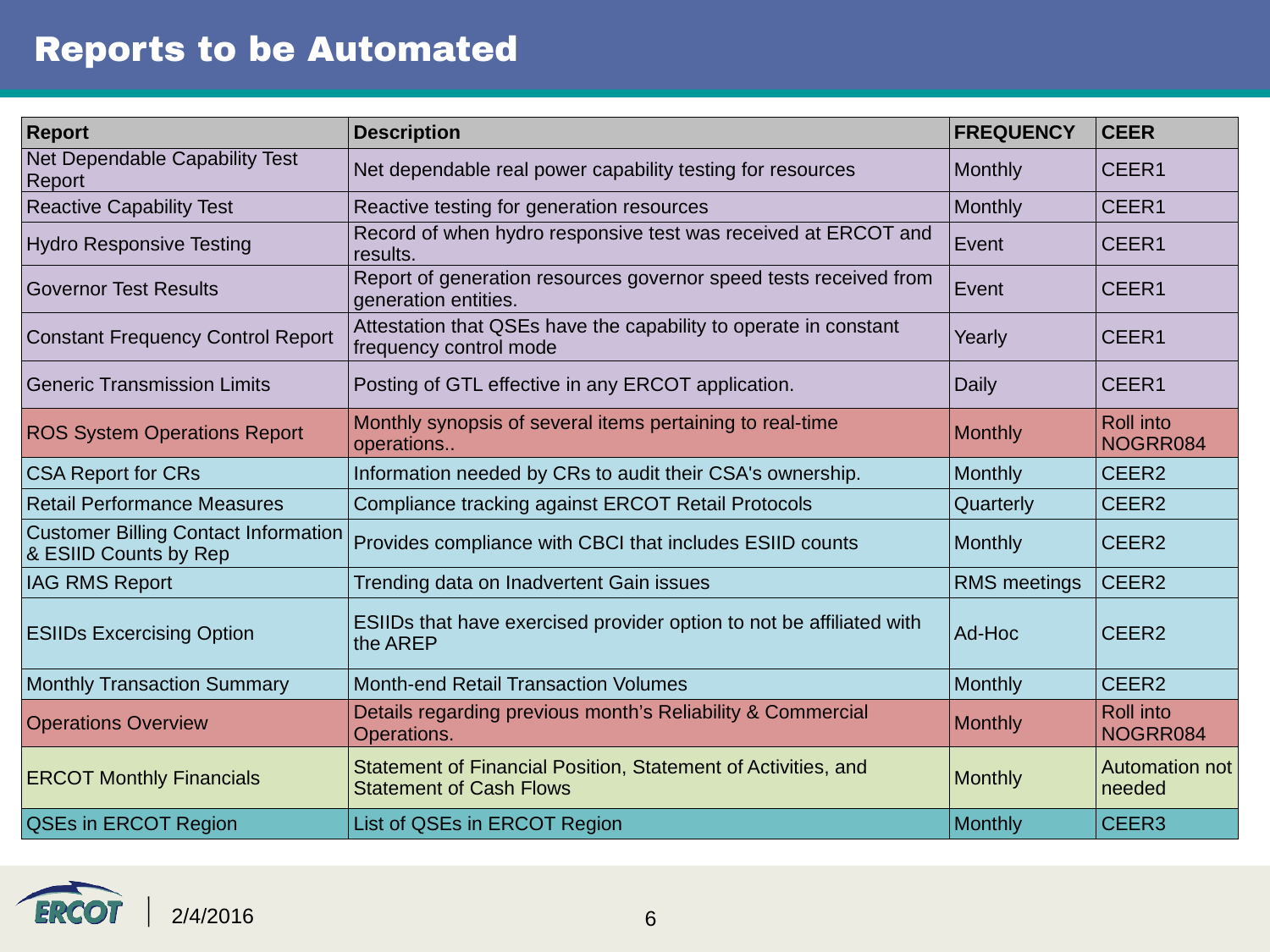

# Reports to be Automated
| Report | Description | FREQUENCY | CEER |
| --- | --- | --- | --- |
| Net Dependable Capability Test Report | Net dependable real power capability testing for resources | Monthly | CEER1 |
| Reactive Capability Test | Reactive testing for generation resources | Monthly | CEER1 |
| Hydro Responsive Testing | Record of when hydro responsive test was received at ERCOT and results. | Event | CEER1 |
| Governor Test Results | Report of generation resources governor speed tests received from generation entities. | Event | CEER1 |
| Constant Frequency Control Report | Attestation that QSEs have the capability to operate in constant frequency control mode | Yearly | CEER1 |
| Generic Transmission Limits | Posting of GTL effective in any ERCOT application. | Daily | CEER1 |
| ROS System Operations Report | Monthly synopsis of several items pertaining to real-time operations.. | Monthly | Roll into NOGRR084 |
| CSA Report for CRs | Information needed by CRs to audit their CSA's ownership. | Monthly | CEER2 |
| Retail Performance Measures | Compliance tracking against ERCOT Retail Protocols | Quarterly | CEER2 |
| Customer Billing Contact Information & ESIID Counts by Rep | Provides compliance with CBCI that includes ESIID counts | Monthly | CEER2 |
| IAG RMS Report | Trending data on Inadvertent Gain issues | RMS meetings | CEER2 |
| ESIIDs Excercising Option | ESIIDs that have exercised provider option to not be affiliated with the AREP | Ad-Hoc | CEER2 |
| Monthly Transaction Summary | Month-end Retail Transaction Volumes | Monthly | CEER2 |
| Operations Overview | Details regarding previous month’s Reliability & Commercial Operations. | Monthly | Roll into NOGRR084 |
| ERCOT Monthly Financials | Statement of Financial Position, Statement of Activities, and Statement of Cash Flows | Monthly | Automation not needed |
| QSEs in ERCOT Region | List of QSEs in ERCOT Region | Monthly | CEER3 |
2/4/2016